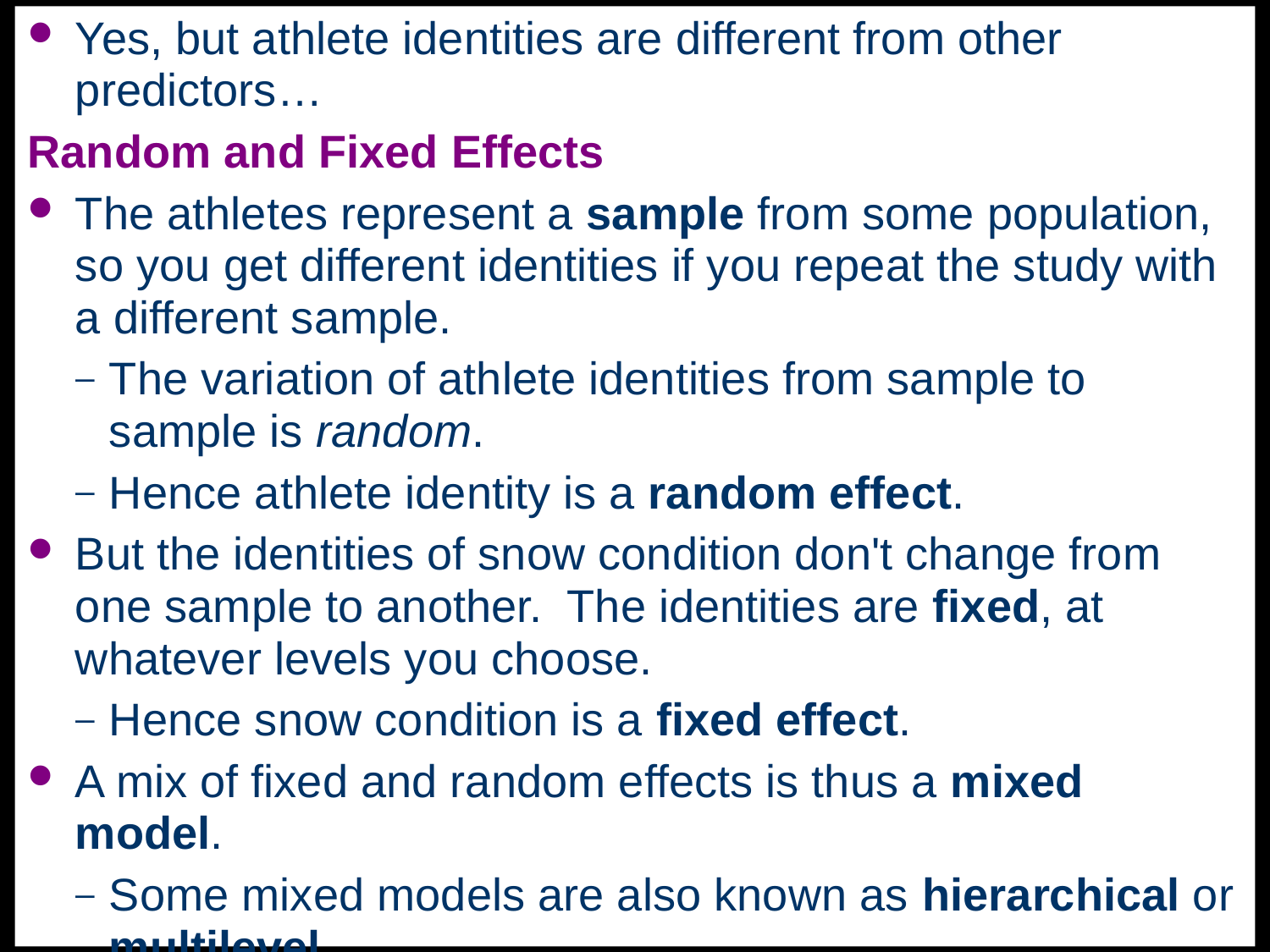

Yes, but athlete identities are different from other predictors…
Random and Fixed Effects
The athletes represent a sample from some population, so you get different identities if you repeat the study with a different sample.
The variation of athlete identities from sample to sample is random.
Hence athlete identity is a random effect.
But the identities of snow condition don't change from one sample to another.  The identities are fixed, at whatever levels you choose.
Hence snow condition is a fixed effect.
A mix of fixed and random effects is thus a mixed model.
Some mixed models are also known as hierarchical or multilevel.
More fascinating facts about fixed and random effects…
A numeric predictor like temperature is fixed, because everyone gets the same parameter.
A predictor like race identity can be random, if it’s considered as a sample.
You can include interactions between athlete identities and fixed effects to get unique effects for each athlete.